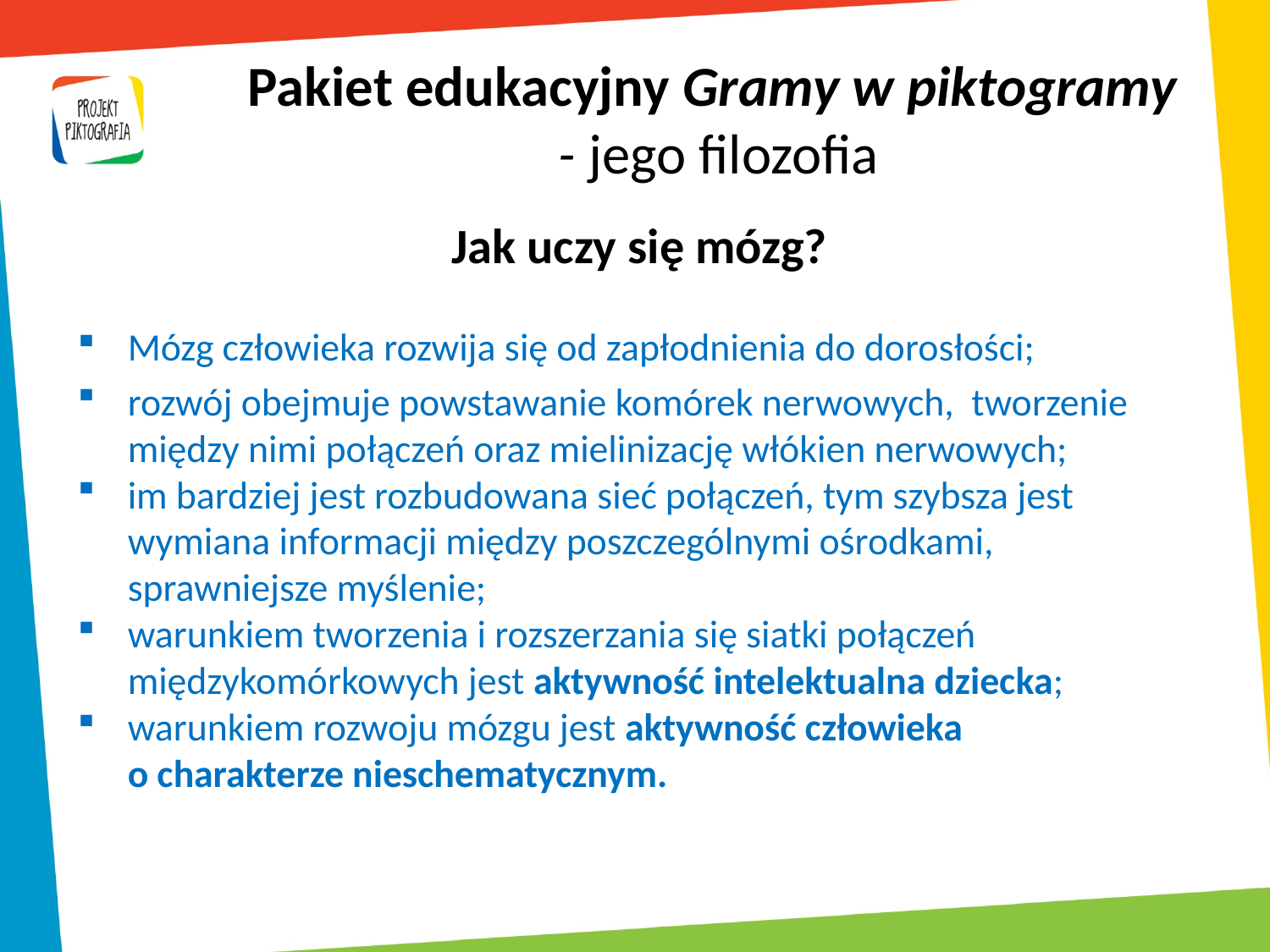

# Pakiet edukacyjny Gramy w piktogramy - jego filozofia
Jak uczy się mózg?

Mózg człowieka rozwija się od zapłodnienia do dorosłości;
rozwój obejmuje powstawanie komórek nerwowych,  tworzenie między nimi połączeń oraz mielinizację włókien nerwowych;
im bardziej jest rozbudowana sieć połączeń, tym szybsza jest wymiana informacji między poszczególnymi ośrodkami, sprawniejsze myślenie;
warunkiem tworzenia i rozszerzania się siatki połączeń międzykomórkowych jest aktywność intelektualna dziecka;
warunkiem rozwoju mózgu jest aktywność człowieka
o charakterze nieschematycznym.